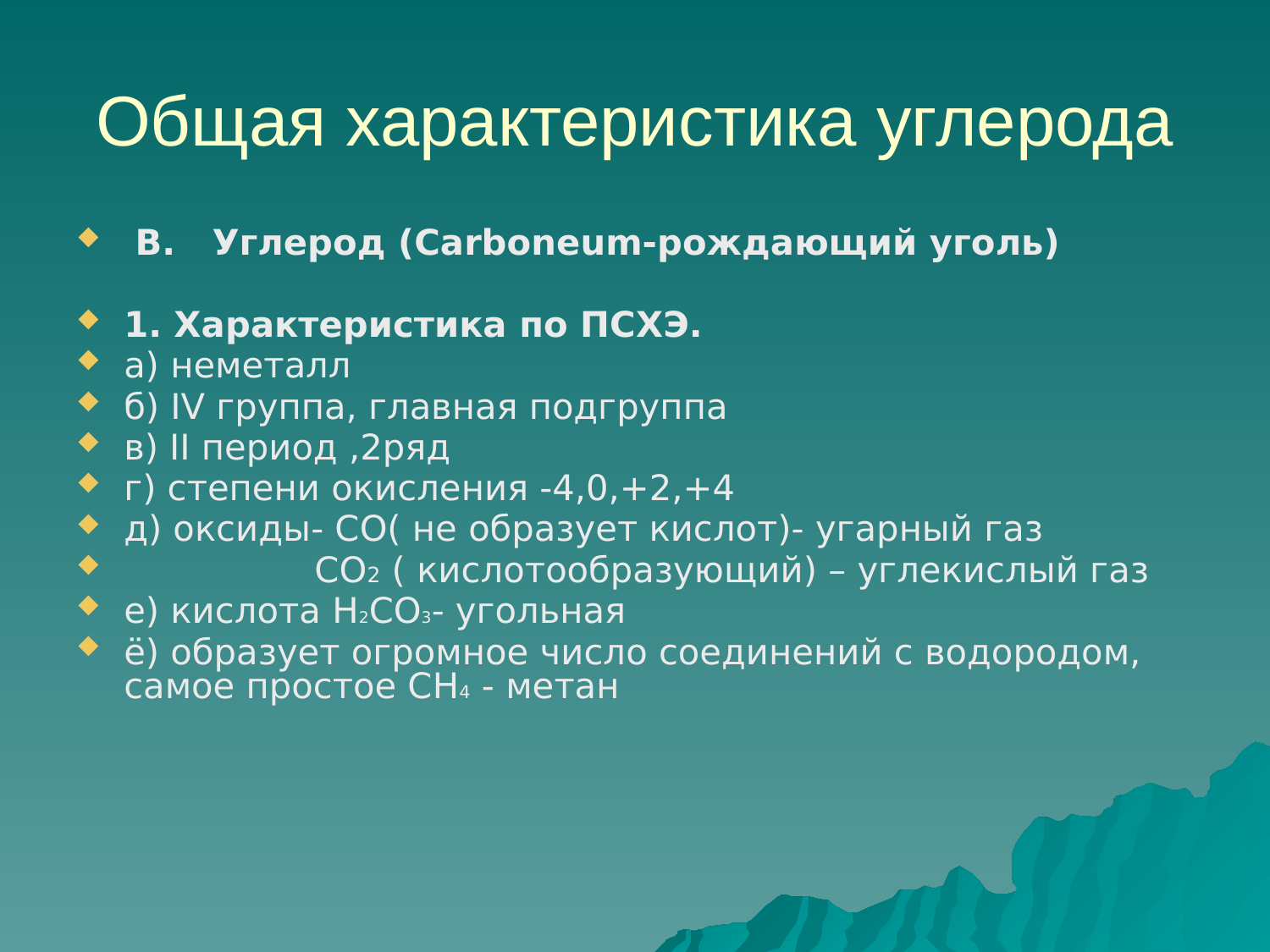

# Общая характеристика углерода
 В.   Углерод (Carboneum-рождающий уголь)

1. Характеристика по ПСХЭ.
а) неметалл
б) IV группа, главная подгруппа
в) II период ,2ряд
г) степени окисления -4,0,+2,+4
д) оксиды- СО( не образует кислот)- угарный газ
                 СО2 ( кислотообразующий) – углекислый газ
е) кислота H2CO3- угольная
ё) образует огромное число соединений с водородом, самое простое СН4 - метан